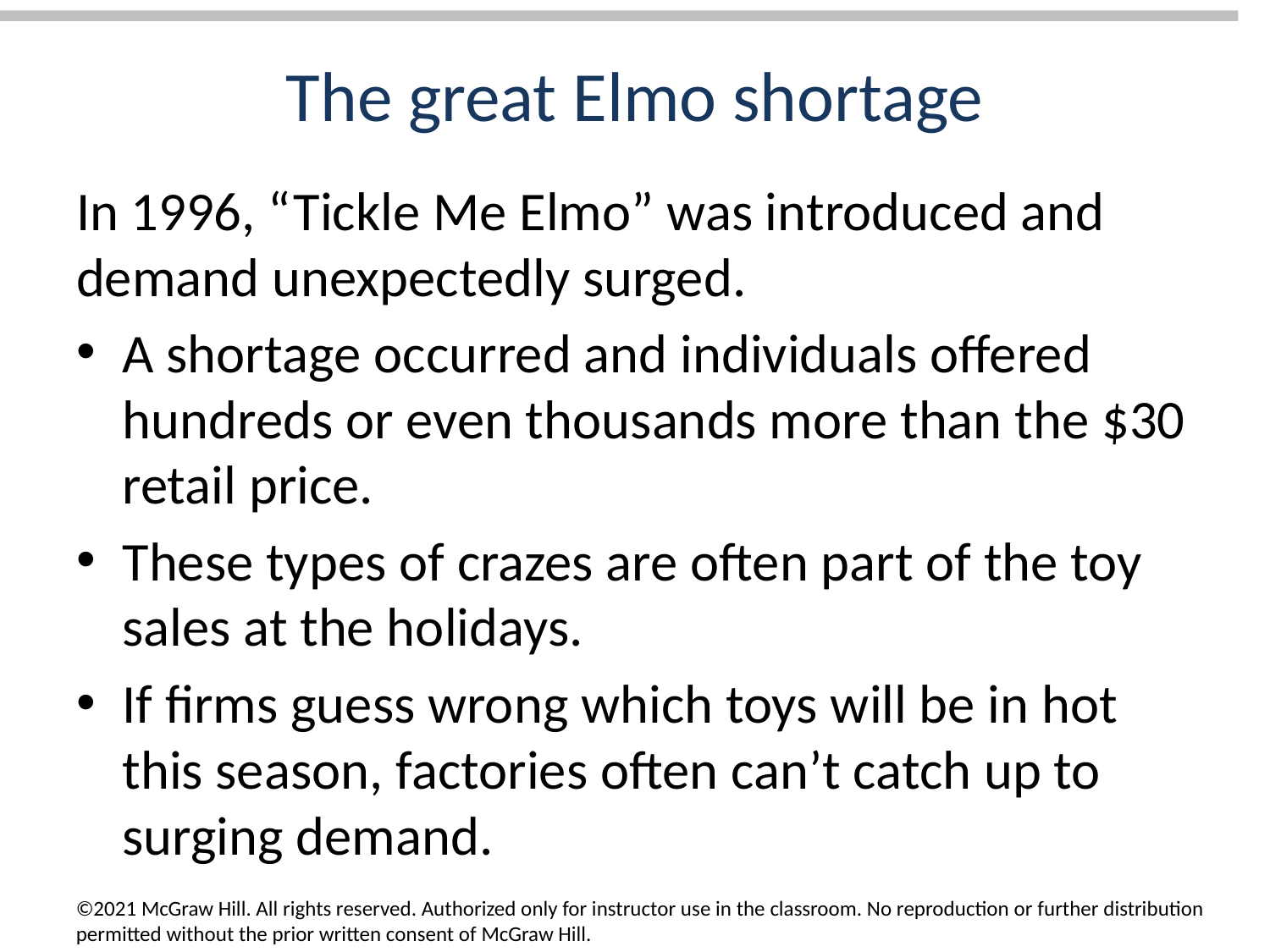

# The great Elmo shortage
In 1996, “Tickle Me Elmo” was introduced and demand unexpectedly surged.
A shortage occurred and individuals offered hundreds or even thousands more than the $30 retail price.
These types of crazes are often part of the toy sales at the holidays.
If firms guess wrong which toys will be in hot this season, factories often can’t catch up to surging demand.